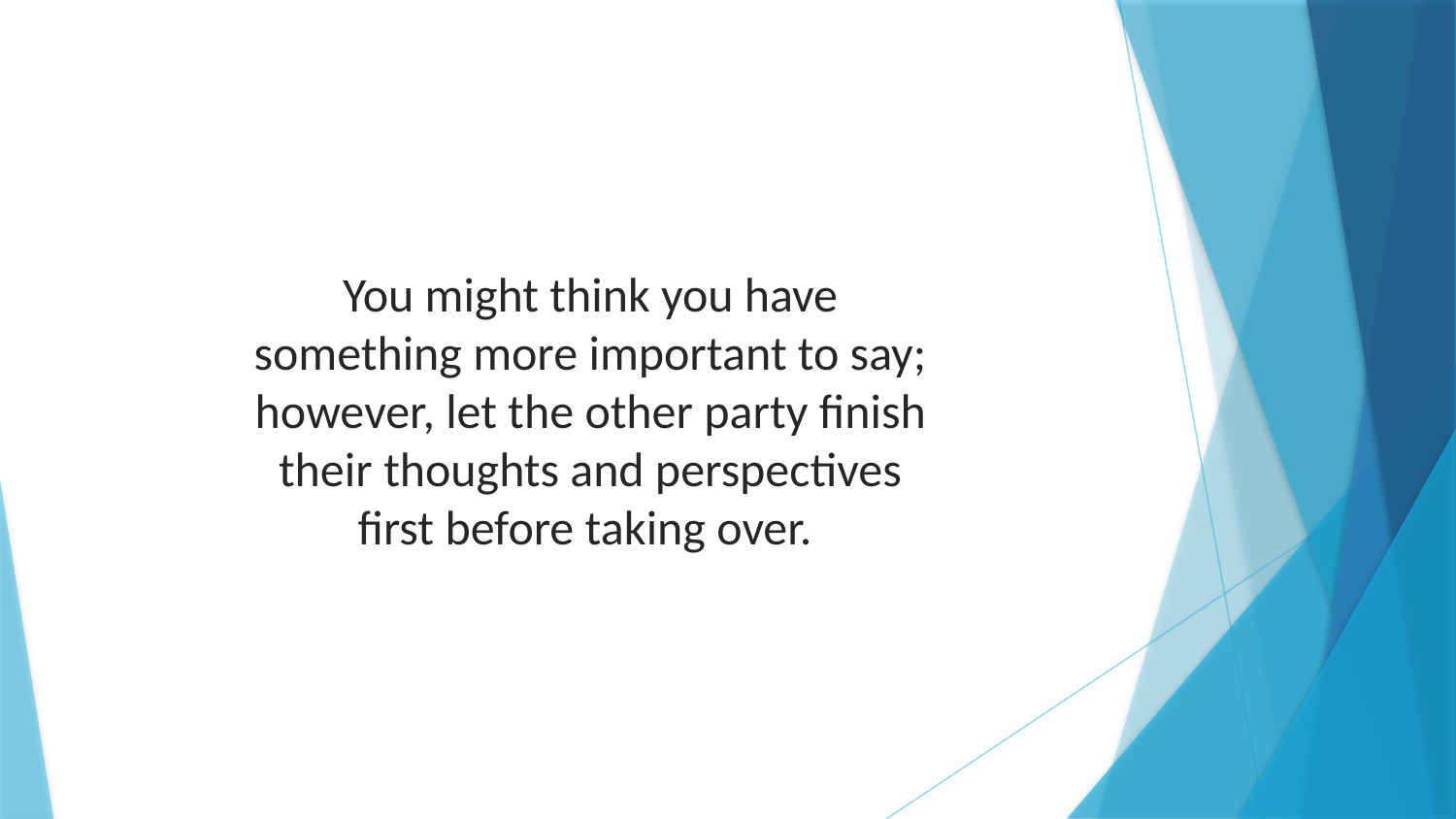

You might think you have something more important to say; however, let the other party finish their thoughts and perspectives first before taking over.